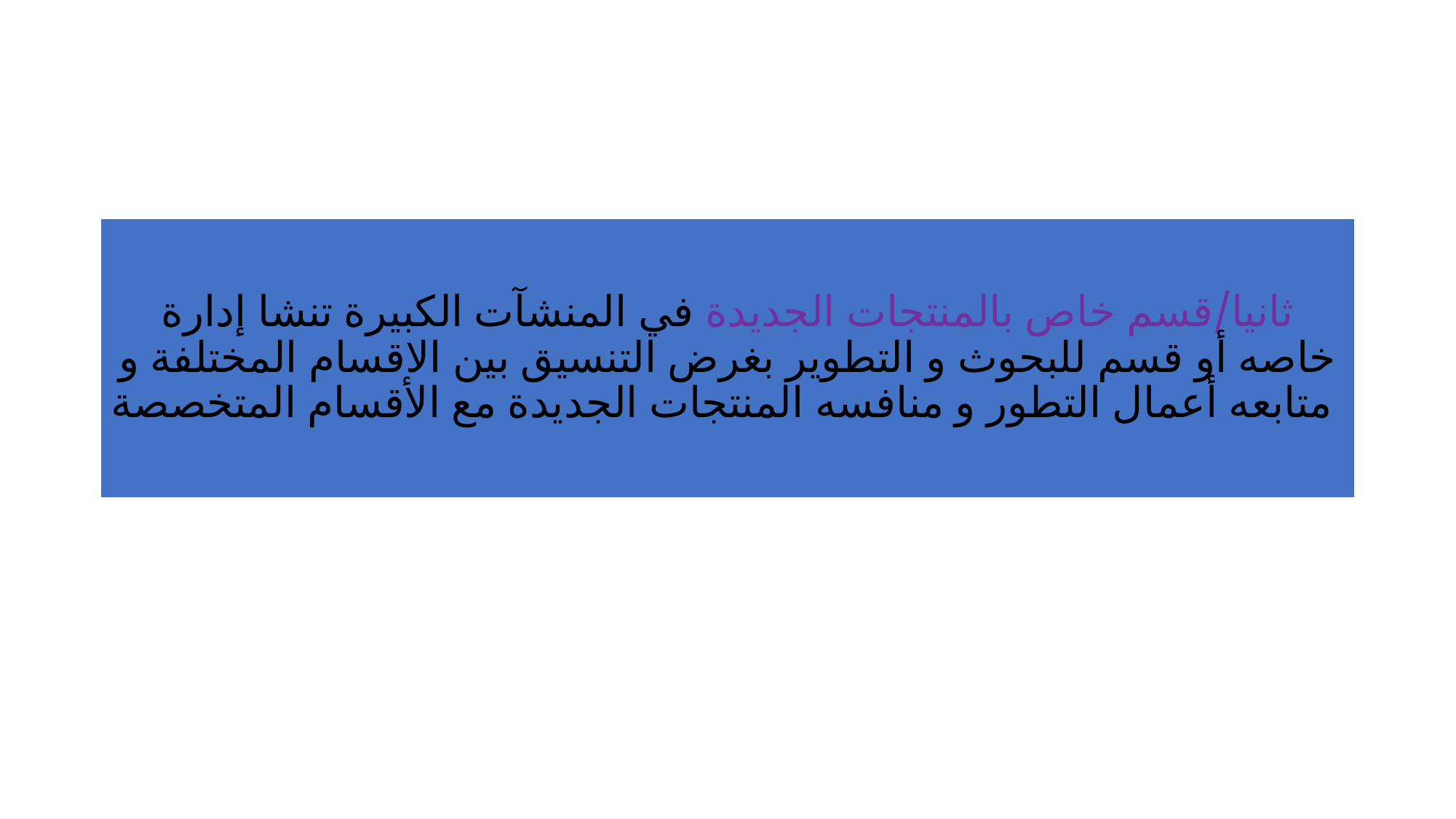

ثانيا/قسم خاص بالمنتجات الجديدة في المنشآت الكبيرة تنشا إدارة خاصه أو قسم للبحوث و التطوير بغرض التنسيق بين الاقسام المختلفة و متابعه أعمال التطور و منافسه المنتجات الجديدة مع الأقسام المتخصصة